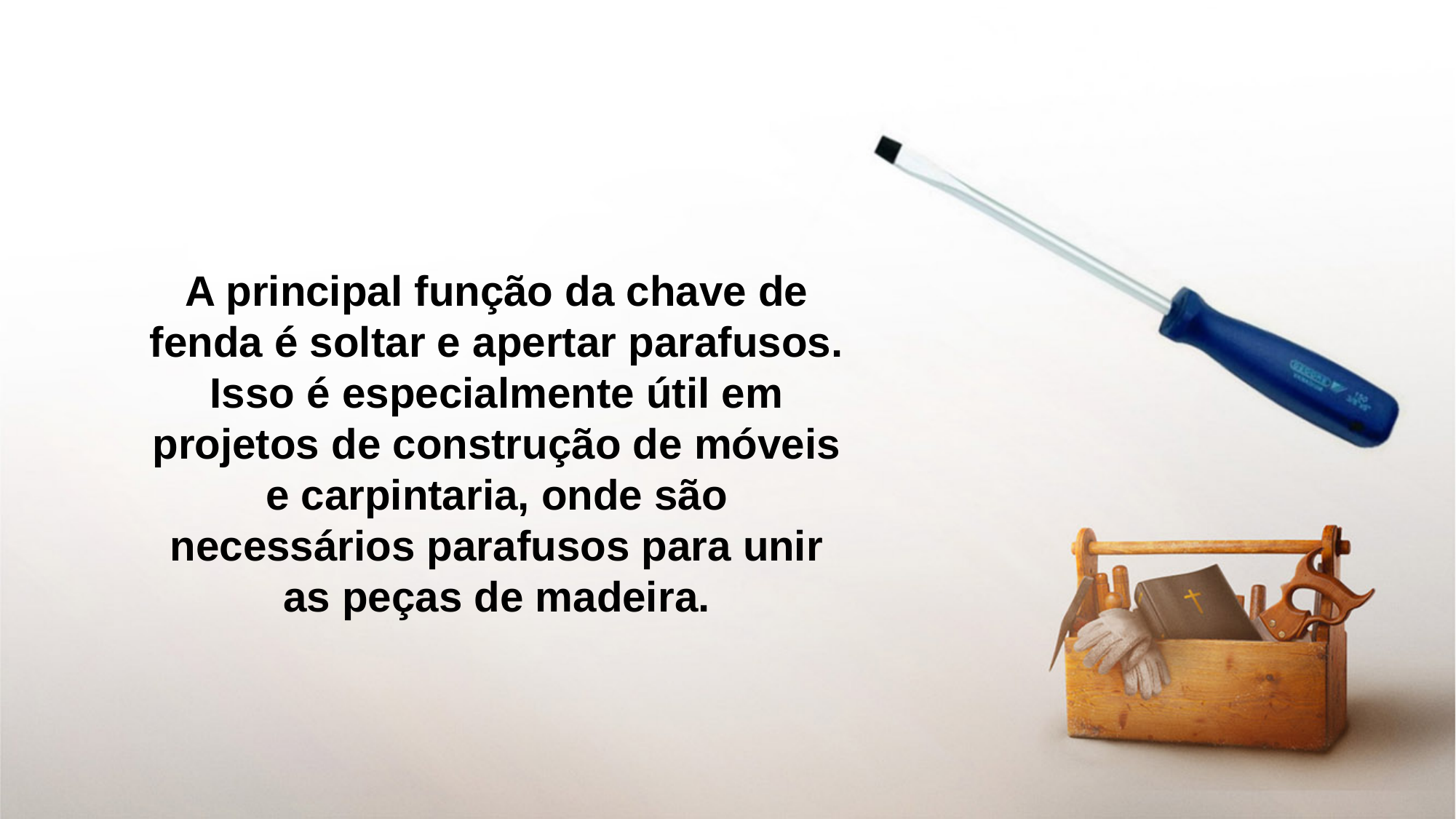

A principal função da chave de fenda é soltar e apertar parafusos. Isso é especialmente útil em projetos de construção de móveis e carpintaria, onde são necessários parafusos para unir as peças de madeira.